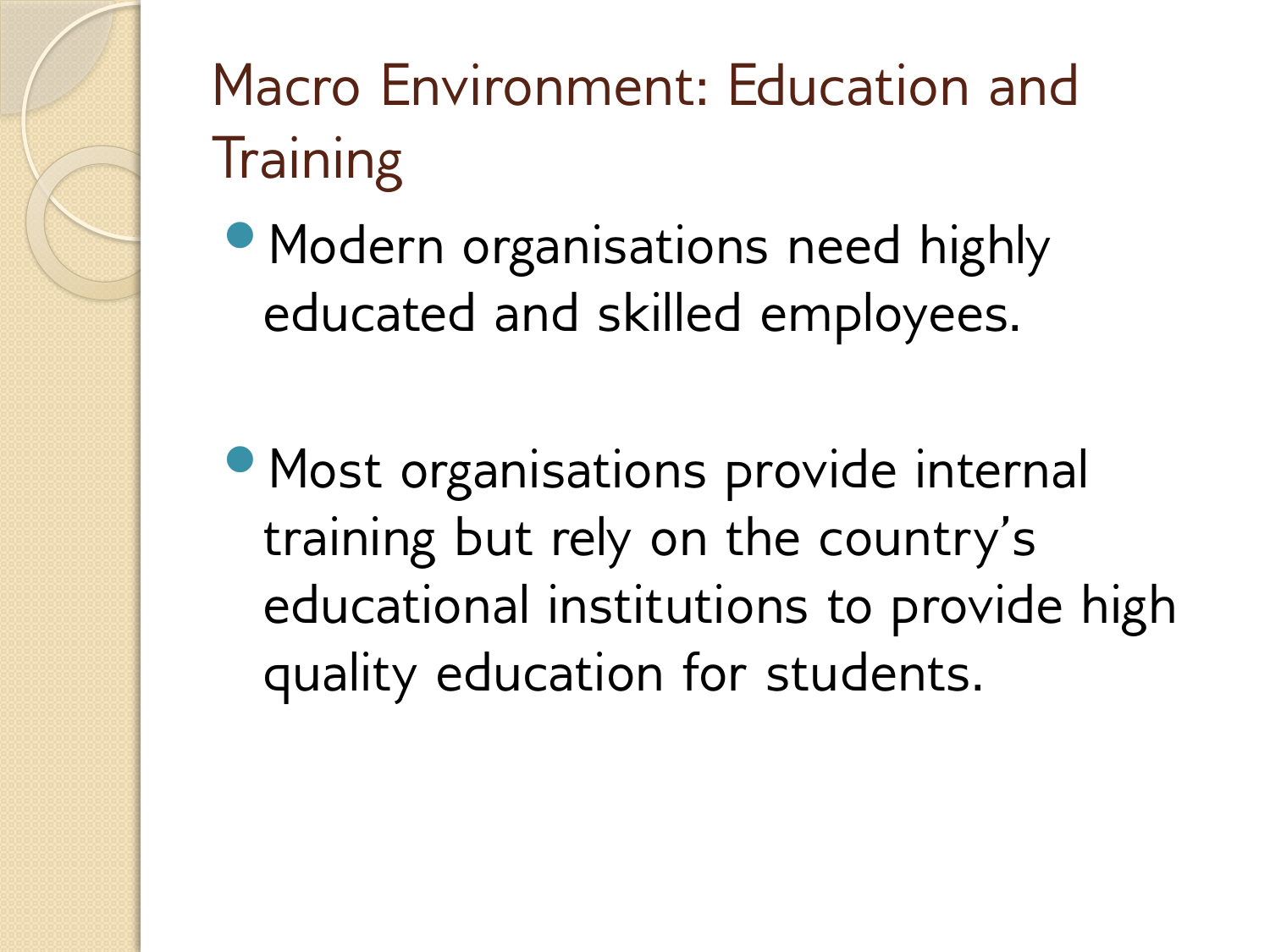

# Macro Environment: Education and Training
Modern organisations need highly educated and skilled employees.

Most organisations provide internal training but rely on the country’s educational institutions to provide high quality education for students.